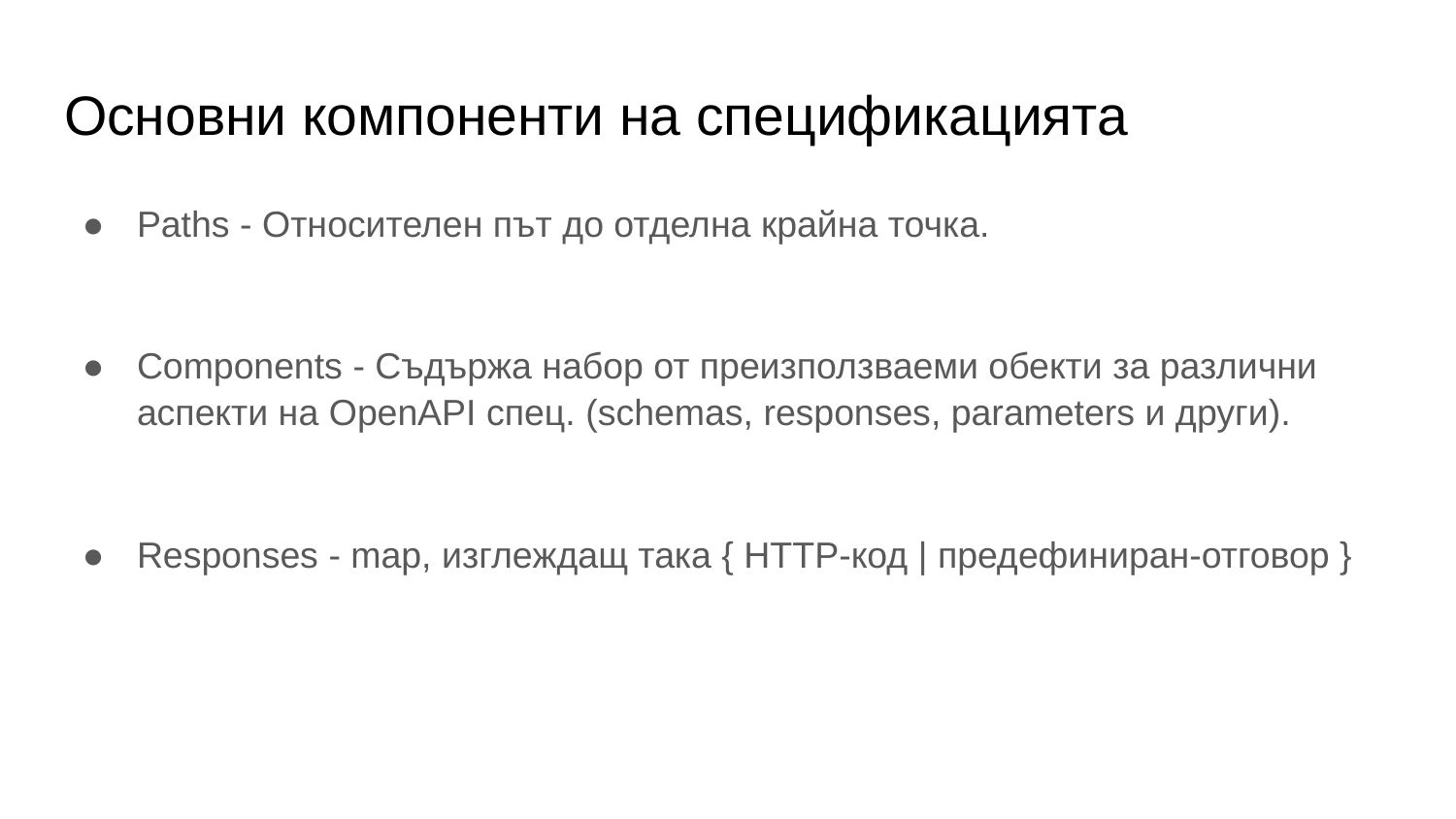

# Основни компоненти на спецификацията
Paths - Относителен път до отделна крайна точка.

Components - Съдържа набор от преизползваеми обекти за различни аспекти на OpenAPI спец. (schemas, responses, parameters и други).

Responses - map, изглеждащ така { HTTP-код | предефиниран-отговор }